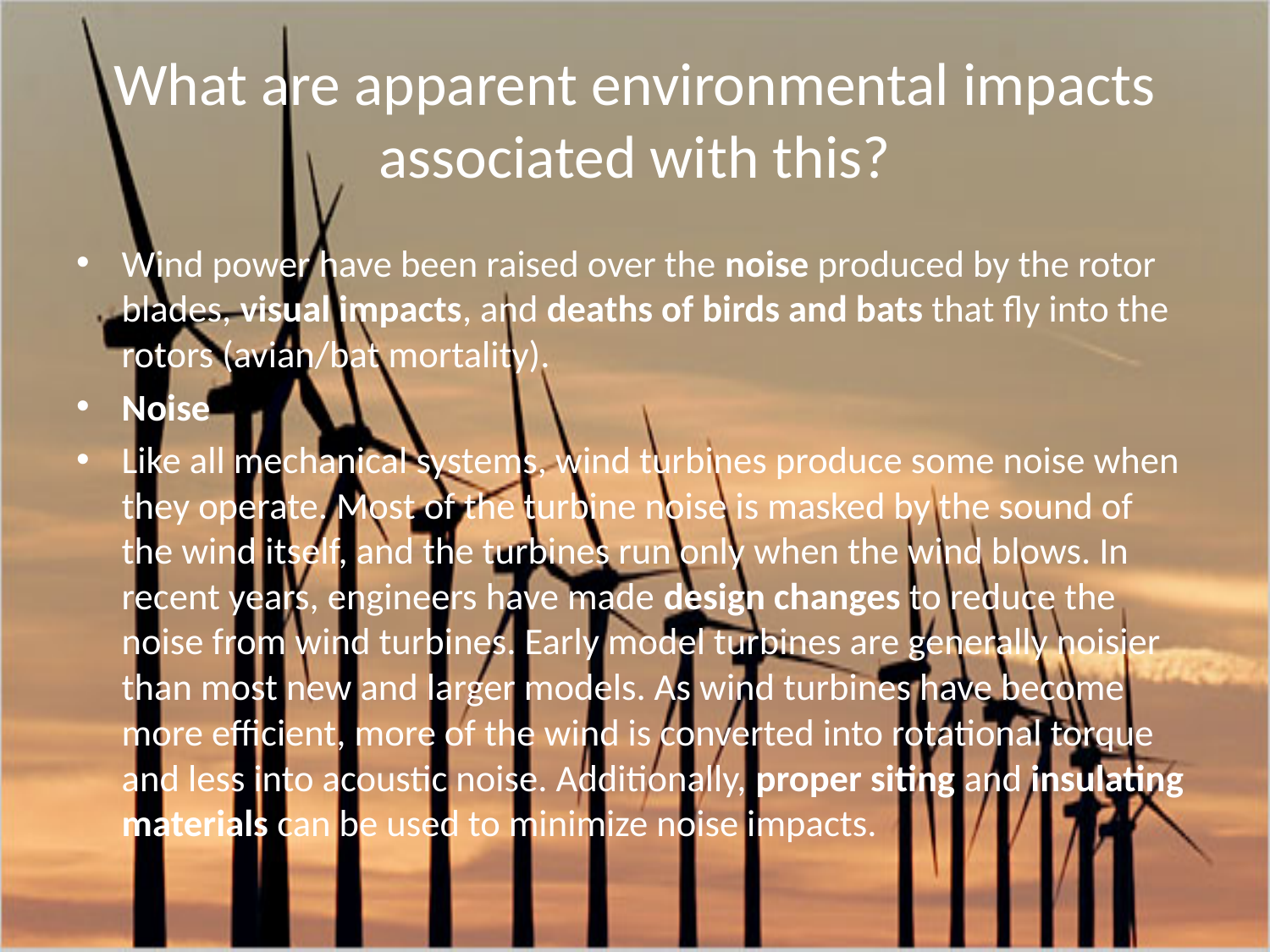

# What are apparent environmental impacts associated with this?
Wind power have been raised over the noise produced by the rotor blades, visual impacts, and deaths of birds and bats that fly into the rotors (avian/bat mortality).
Noise
Like all mechanical systems, wind turbines produce some noise when they operate. Most of the turbine noise is masked by the sound of the wind itself, and the turbines run only when the wind blows. In recent years, engineers have made design changes to reduce the noise from wind turbines. Early model turbines are generally noisier than most new and larger models. As wind turbines have become more efficient, more of the wind is converted into rotational torque and less into acoustic noise. Additionally, proper siting and insulating materials can be used to minimize noise impacts.